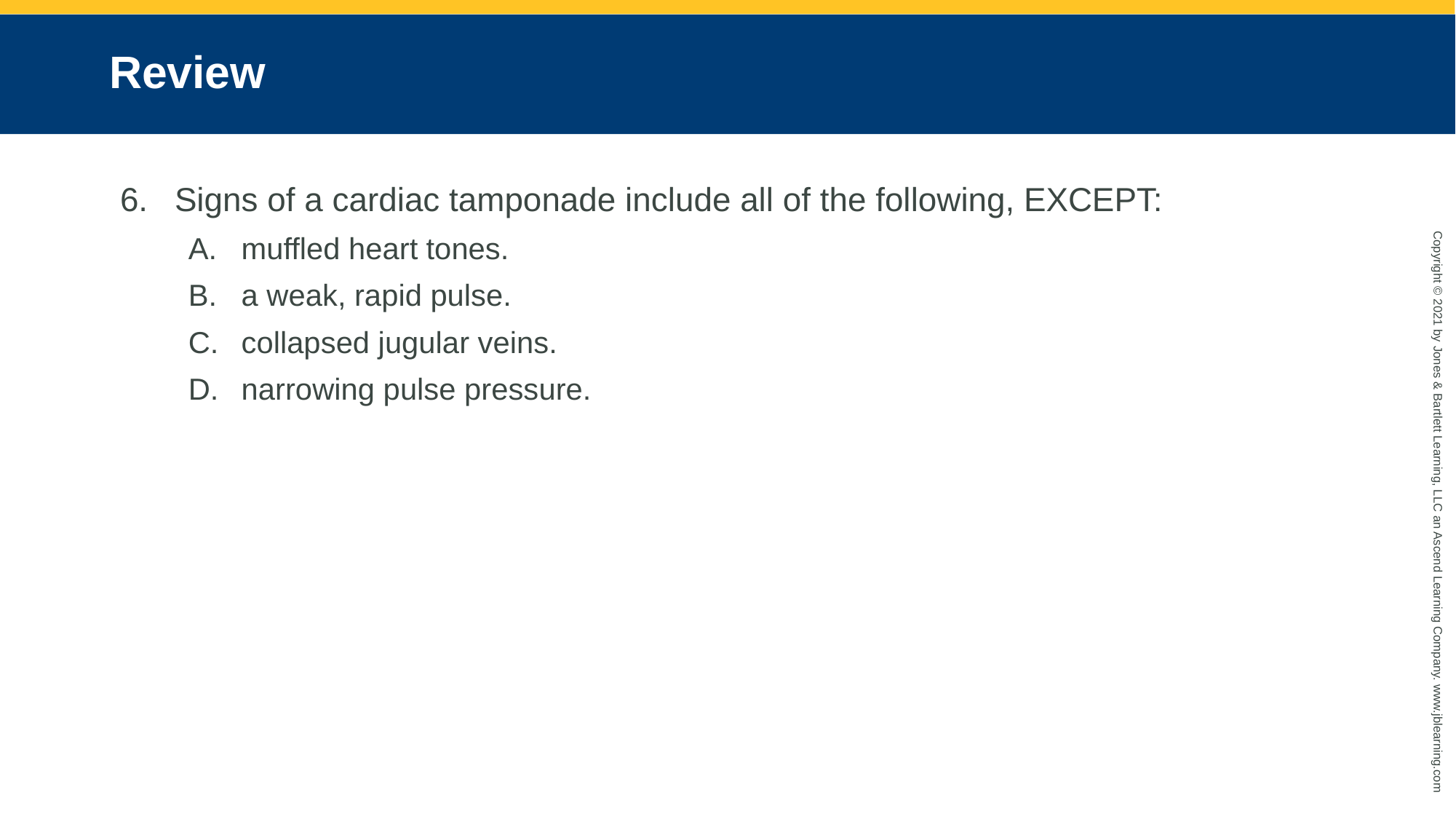

# Review
Signs of a cardiac tamponade include all of the following, EXCEPT:
muffled heart tones.
a weak, rapid pulse.
collapsed jugular veins.
narrowing pulse pressure.